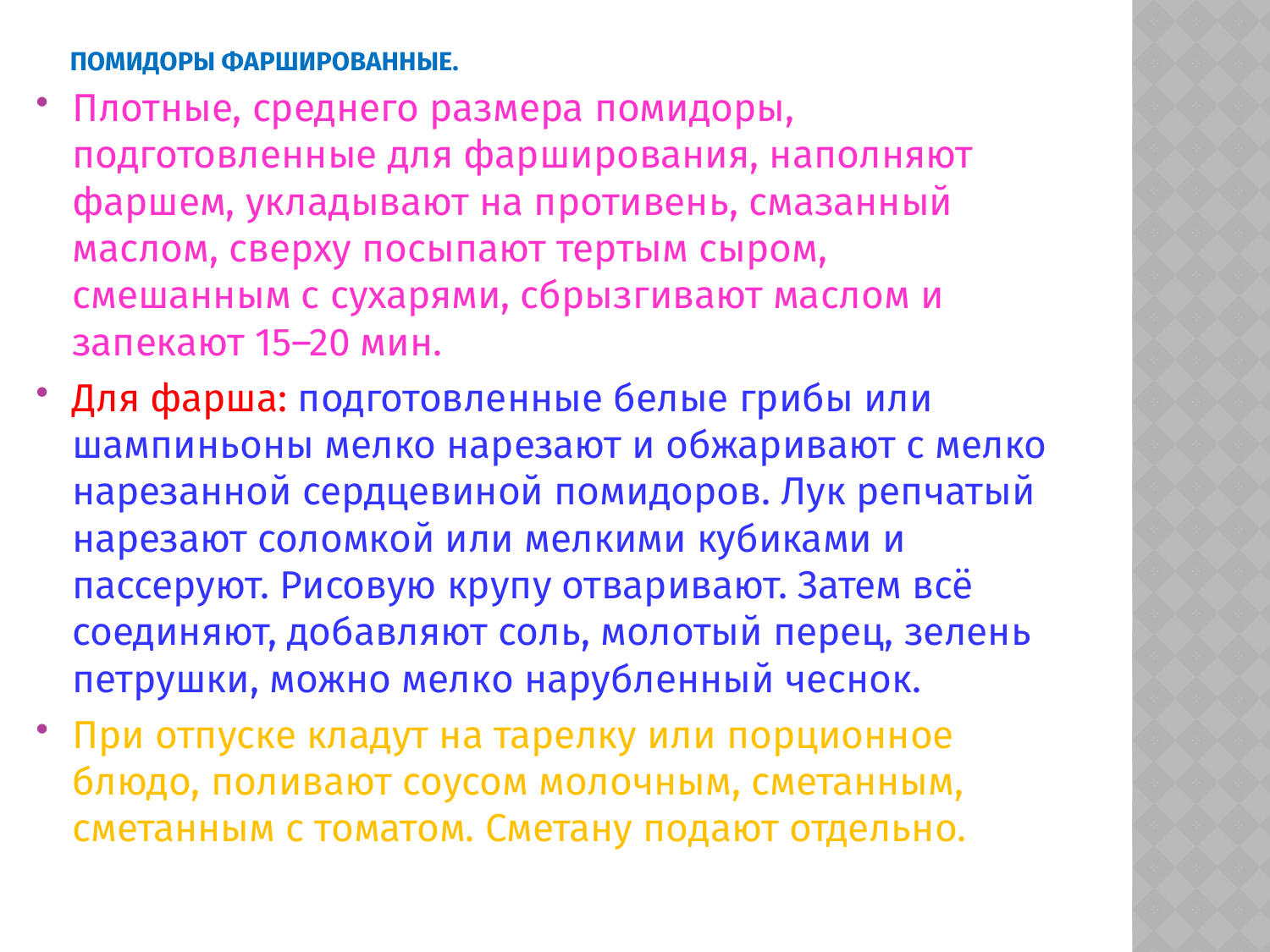

# Помидоры фаршированные.
Плотные, среднего размера помидоры, подготовленные для фарширования, наполняют фаршем, укладывают на противень, смазанный маслом, сверху посыпают тертым сыром, смешанным с сухарями, сбрызгивают маслом и запекают 15–20 мин.
Для фарша: подготовленные белые грибы или шампиньоны мелко нарезают и обжаривают с мелко нарезанной сердцевиной помидоров. Лук репчатый нарезают соломкой или мелкими кубиками и пассеруют. Рисовую крупу отваривают. Затем всё соединяют, добавляют соль, молотый перец, зелень петрушки, можно мелко нарубленный чеснок.
При отпуске кладут на тарелку или порционное блюдо, поливают соусом молочным, сметанным, сметанным с томатом. Сметану подают отдельно.